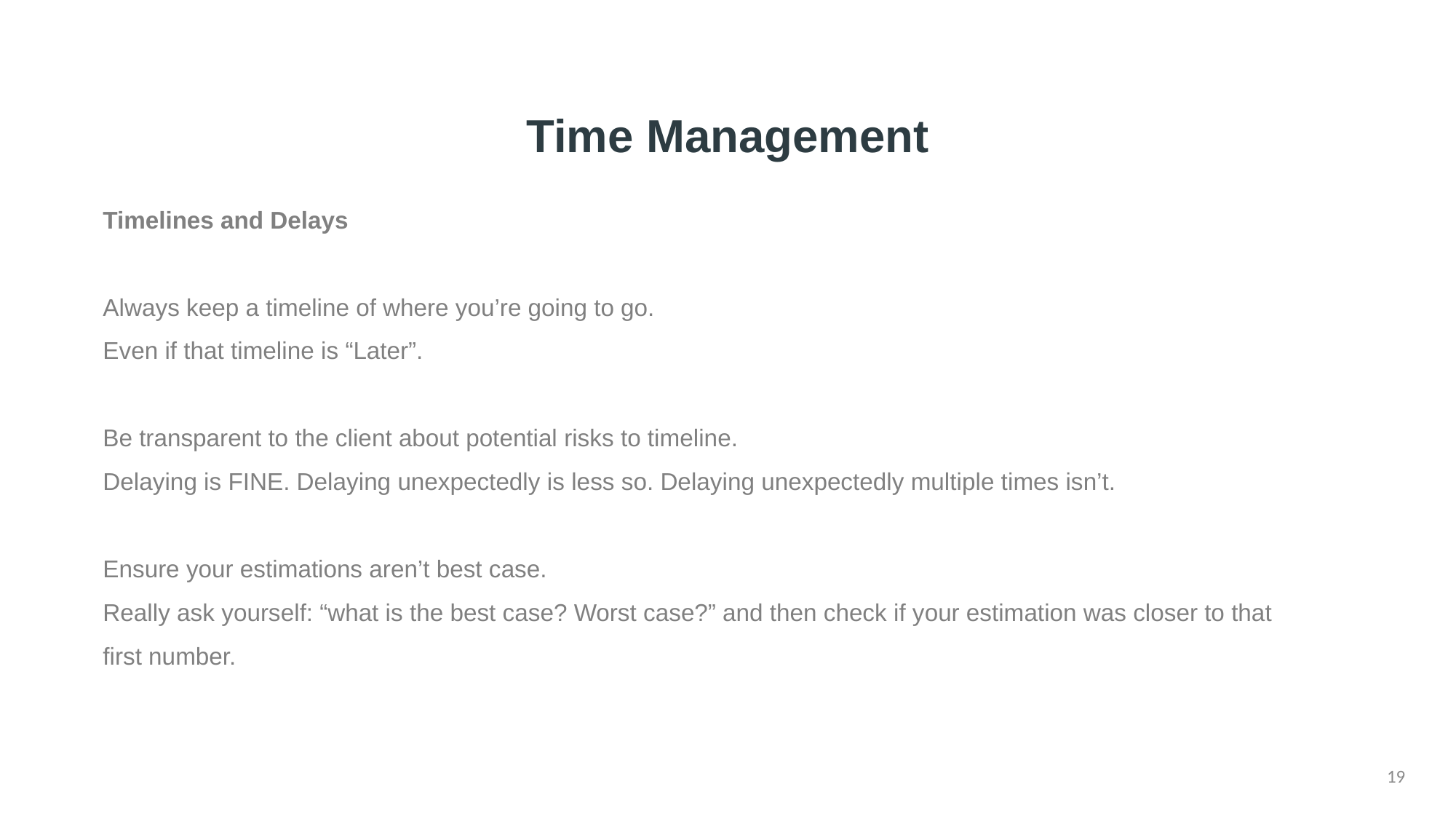

# Time Management

Timelines and Delays

Always keep a timeline of where you’re going to go.
Even if that timeline is “Later”.

Be transparent to the client about potential risks to timeline.
Delaying is FINE. Delaying unexpectedly is less so. Delaying unexpectedly multiple times isn’t.

Ensure your estimations aren’t best case.
Really ask yourself: “what is the best case? Worst case?” and then check if your estimation was closer to that first number.
19